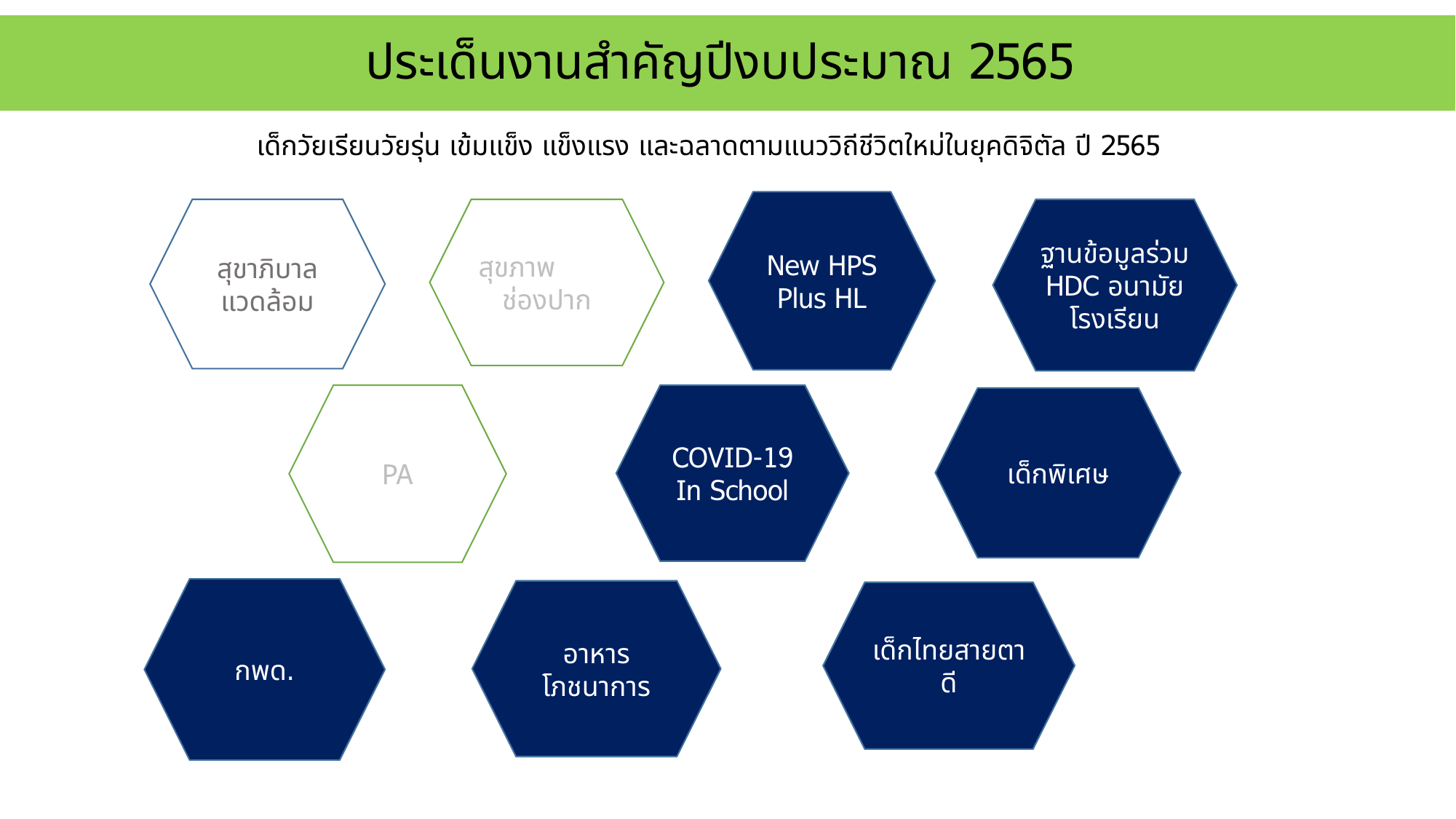

# ประเด็นงานสำคัญปีงบประมาณ 2565
เด็กวัยเรียนวัยรุ่น เข้มแข็ง แข็งแรง และฉลาดตามแนววิถีชีวิตใหม่ในยุคดิจิตัล ปี 2565
New HPS
Plus HL
สุขาภิบาลแวดล้อม
สุขภาพ        ช่องปาก
ฐานข้อมูลร่วม
HDC อนามัยโรงเรียน
PA
COVID-19
In School
เด็กพิเศษ
กพด.
อาหารโภชนาการ
เด็กไทยสายตาดี